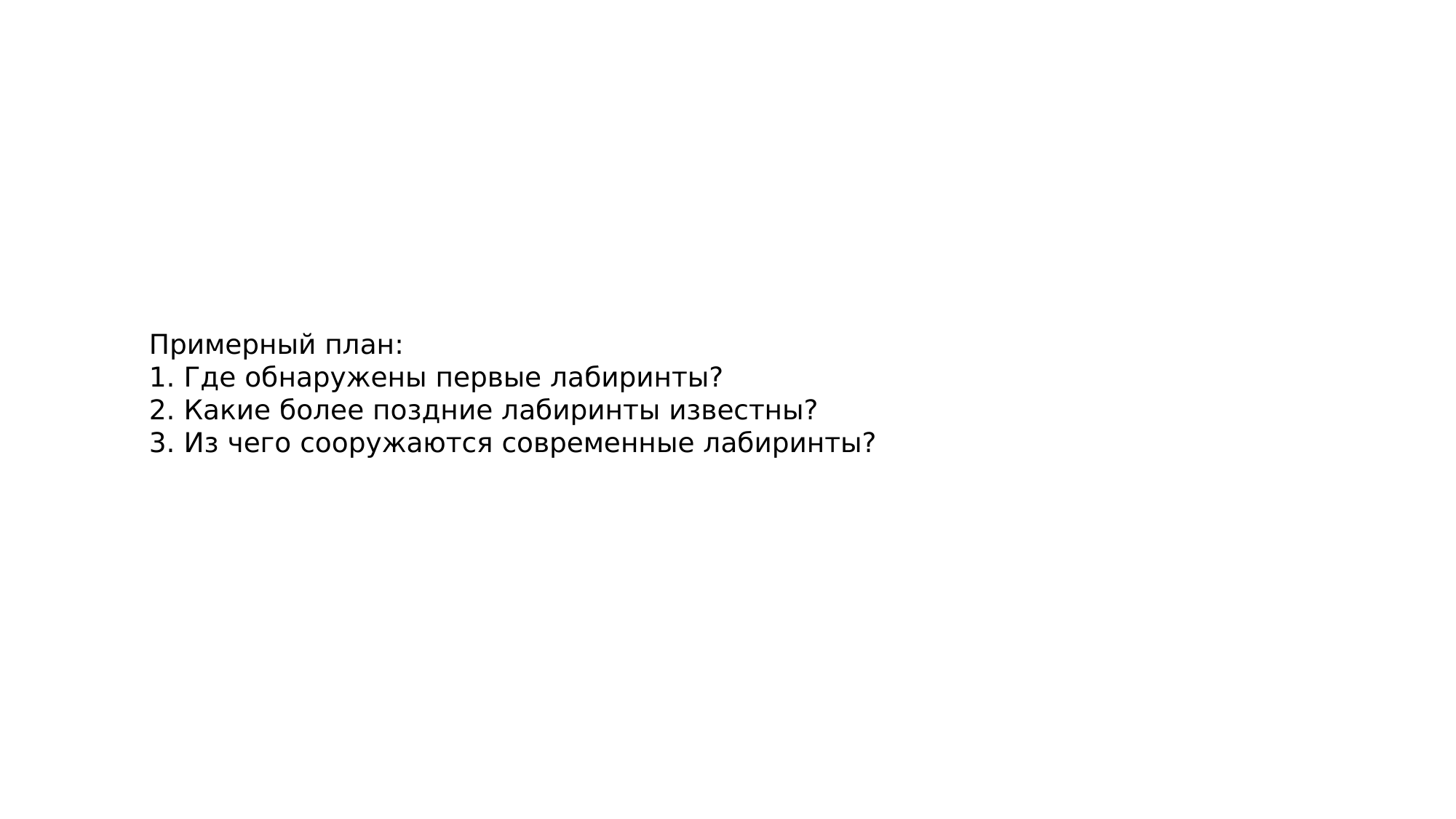

Примерный план:
1. Где обнаружены первые лабиринты?
2. Какие более поздние лабиринты известны?
3. Из чего сооружаются современные лабиринты?